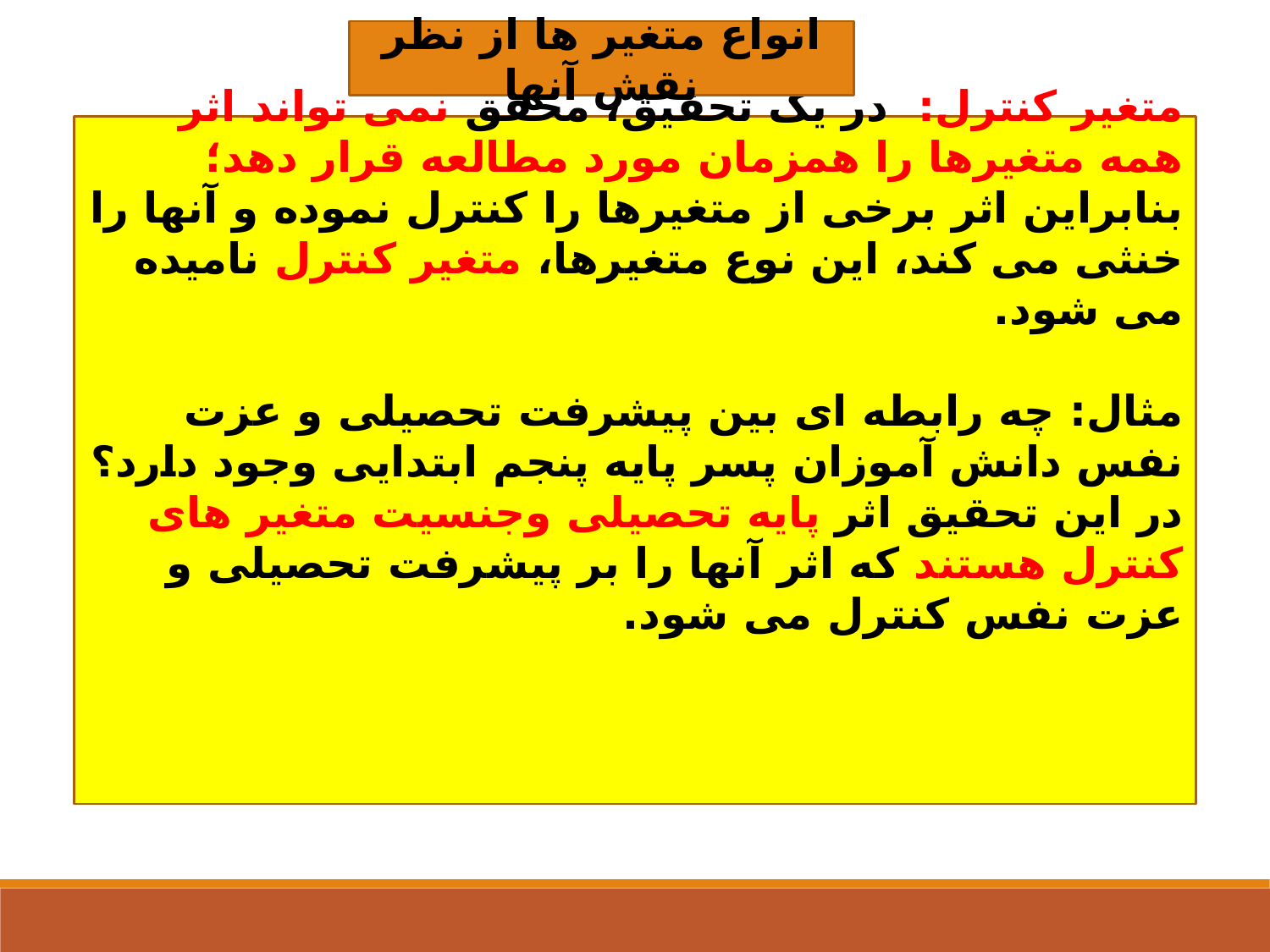

انواع متغیر ها از نظر نقش آنها

متغیر کنترل:  در یک تحقیق، محقق نمی تواند اثر همه متغیرها را همزمان مورد مطالعه قرار دهد؛ بنابراین اثر برخی از متغیرها را کنترل نموده و آنها را خنثی می کند، این نوع متغیرها، متغیر کنترل نامیده می شود.

مثال: چه رابطه ای بین پیشرفت تحصیلی و عزت نفس دانش آموزان پسر پایه پنجم ابتدایی وجود دارد؟ در این تحقیق اثر پایه تحصیلی وجنسیت متغیر های کنترل هستند که اثر آنها را بر پیشرفت تحصیلی و عزت نفس کنترل می شود.